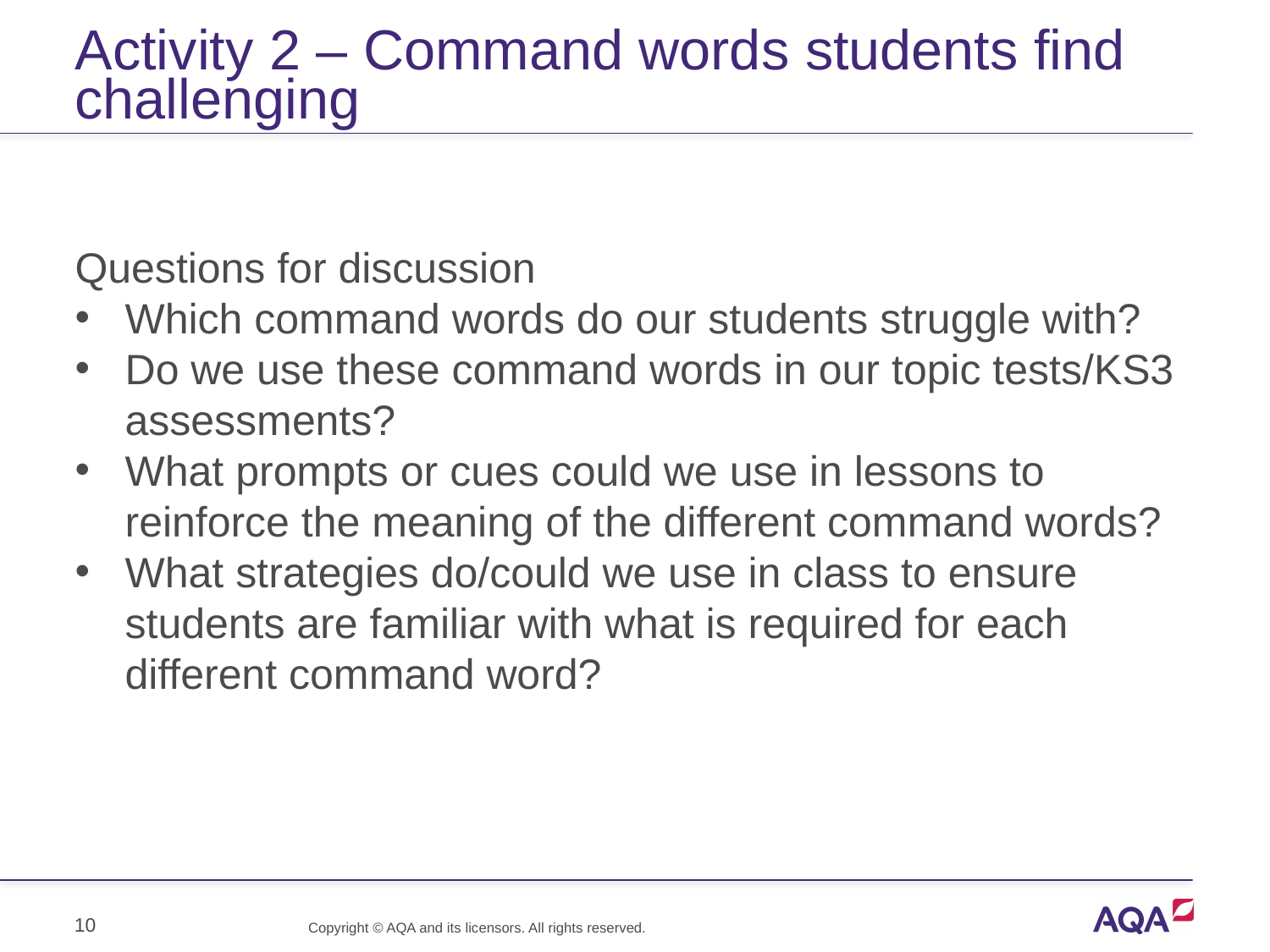

# Activity 2 – Command words students find challenging
Questions for discussion
Which command words do our students struggle with?
Do we use these command words in our topic tests/KS3 assessments?
What prompts or cues could we use in lessons to reinforce the meaning of the different command words?
What strategies do/could we use in class to ensure students are familiar with what is required for each different command word?

10
Copyright © AQA and its licensors. All rights reserved.